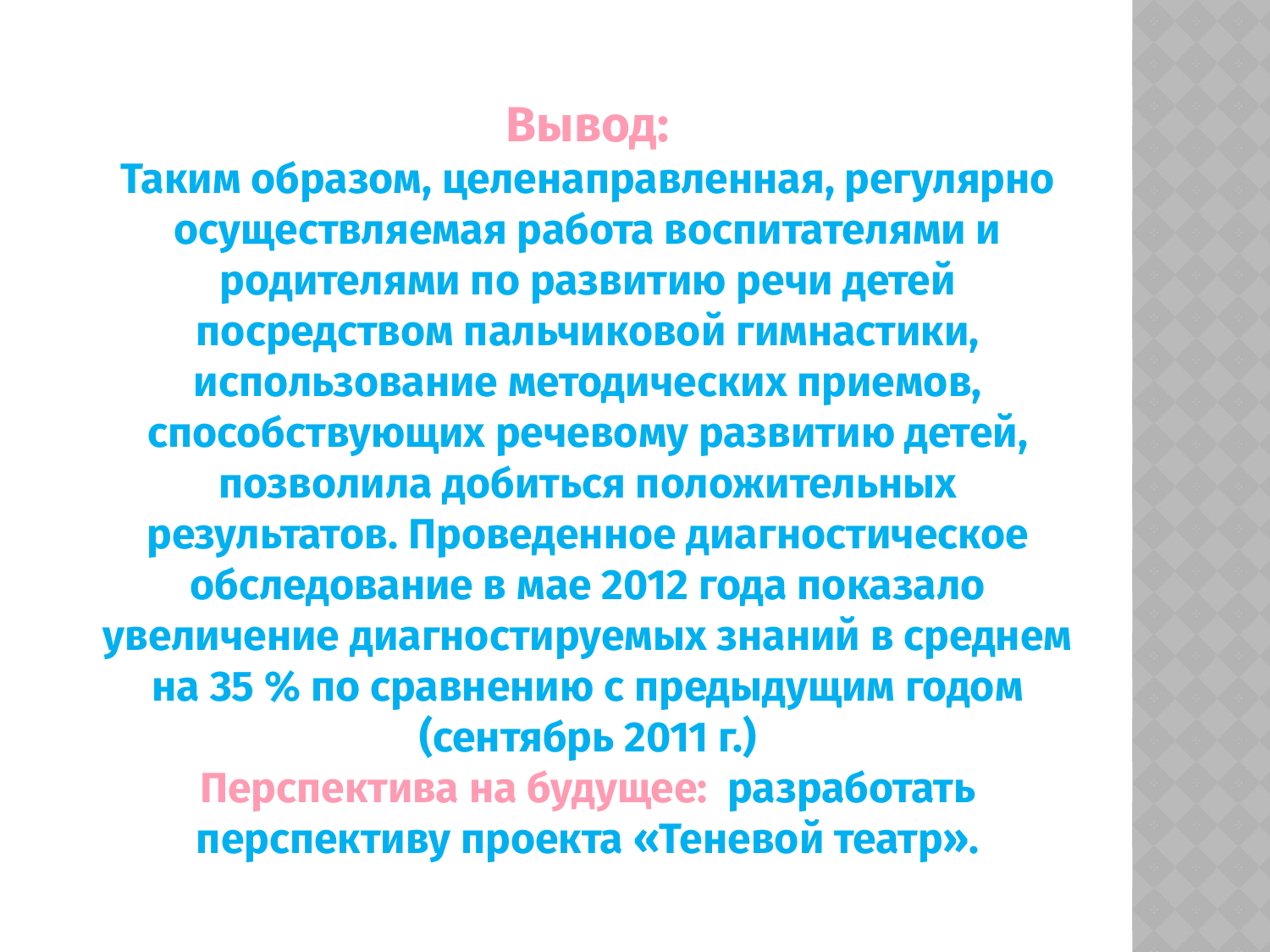

# Вывод: Таким образом, целенаправленная, регулярно осуществляемая работа воспитателями и родителями по развитию речи детей посредством пальчиковой гимнастики, использование методических приемов, способствующих речевому развитию детей, позволила добиться положительных результатов. Проведенное диагностическое обследование в мае 2012 года показало увеличение диагностируемых знаний в среднем на 35 % по сравнению с предыдущим годом (сентябрь 2011 г.) Перспектива на будущее:  разработать перспективу проекта «Теневой театр».